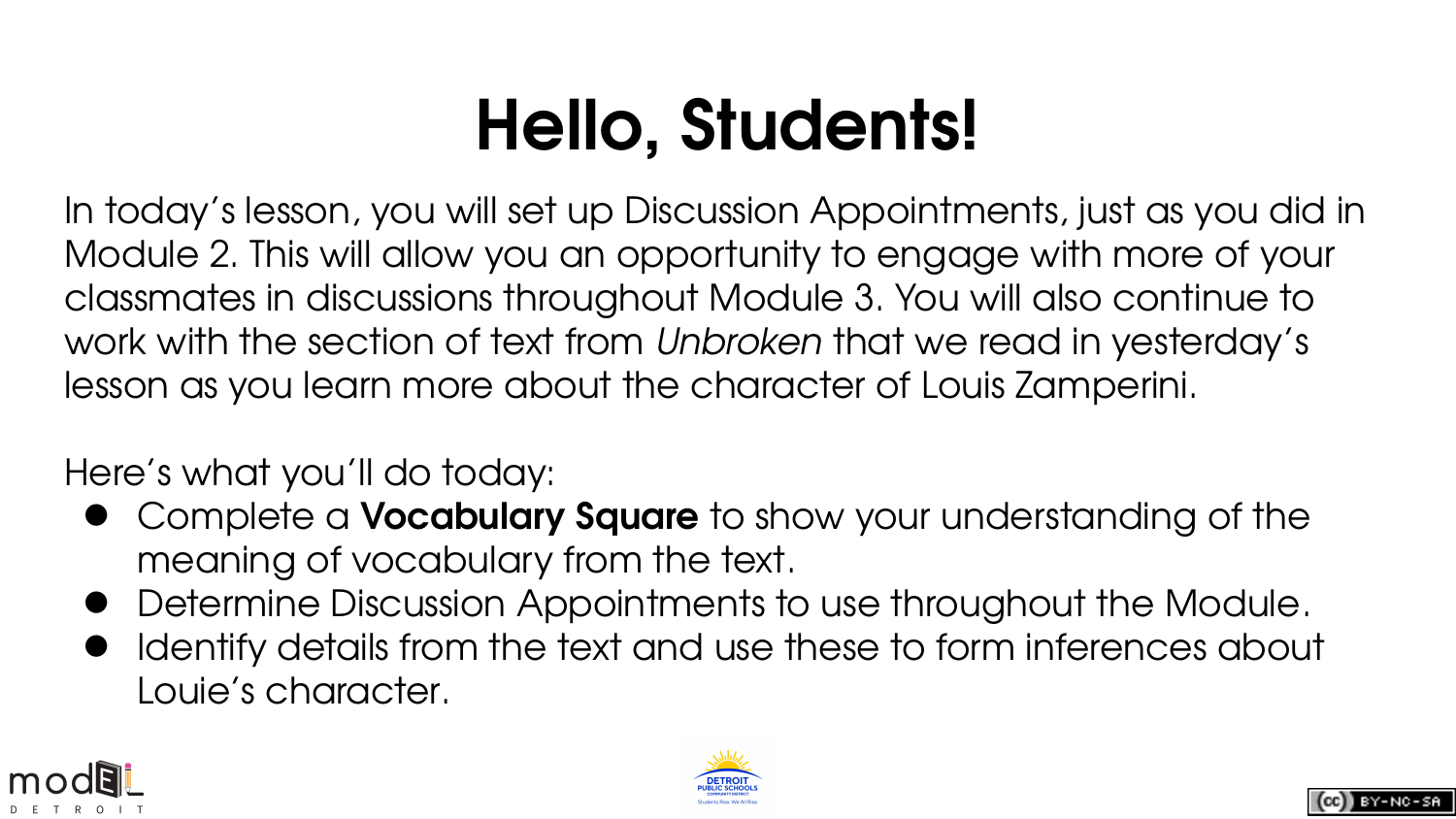

# Hello, Students!
In today’s lesson, you will set up Discussion Appointments, just as you did in Module 2. This will allow you an opportunity to engage with more of your classmates in discussions throughout Module 3. You will also continue to work with the section of text from Unbroken that we read in yesterday’s lesson as you learn more about the character of Louis Zamperini.

Here’s what you’ll do today:
Complete a Vocabulary Square to show your understanding of the meaning of vocabulary from the text.
Determine Discussion Appointments to use throughout the Module.
Identify details from the text and use these to form inferences about  Louie’s character.